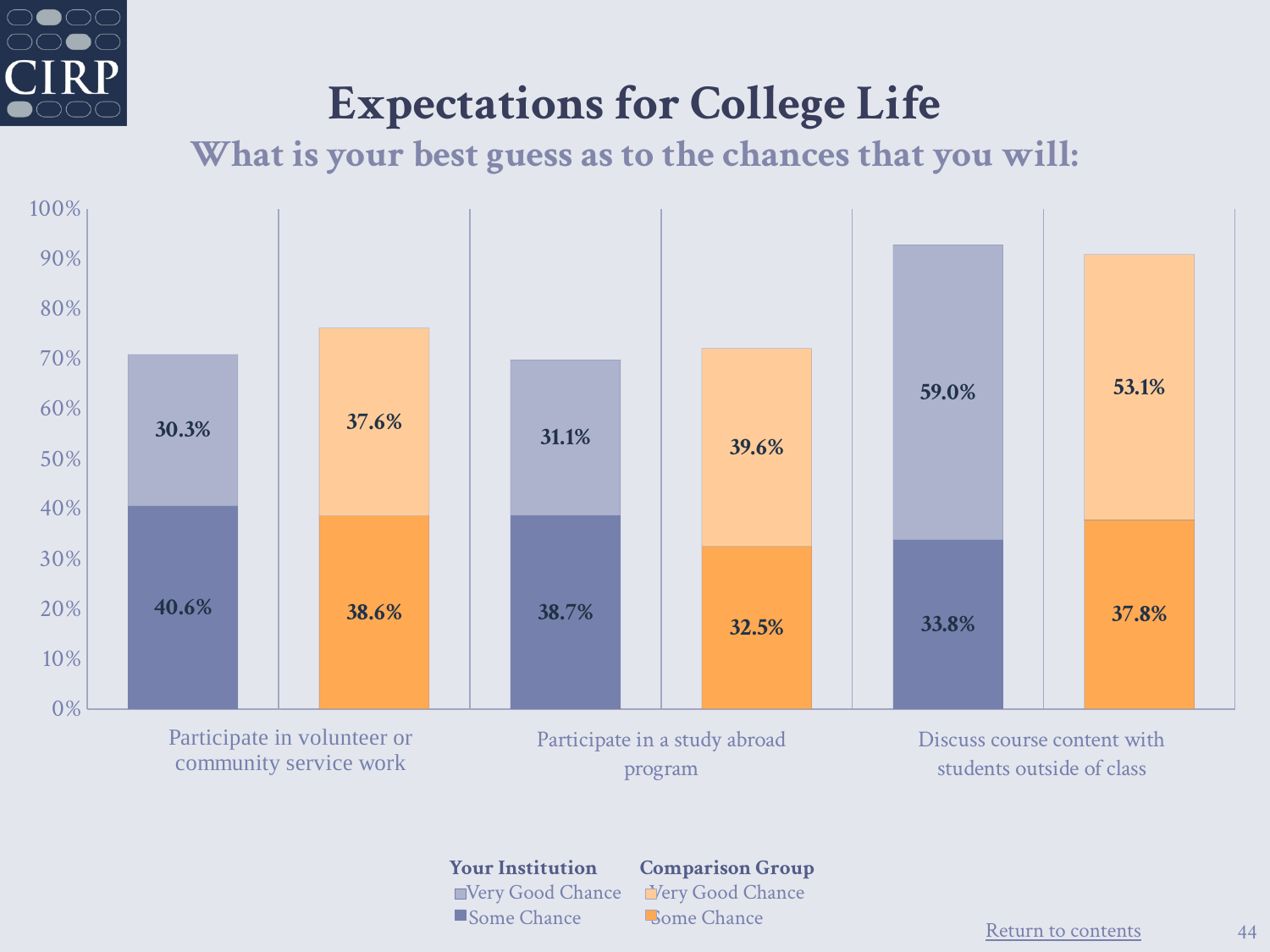

# Expectations for College Life What is your best guess as to the chances that you will:

### Chart

| Category | Some Chance | Very Good Chance |
|---|---|---|
| Your Institution | 0.406 | 0.303 |
| Comparison Group | 0.386 | 0.376 |
| Your Institution | 0.387 | 0.311 |
| Comparison Group | 0.325 | 0.396 |
| Your Institution | 0.338 | 0.59 |
| Comparison Group | 0.378 | 0.531 |
   Your Institution          Comparison Group
       Very Good Chance      Very Good Chance
       Some Chance               Some Chance
44